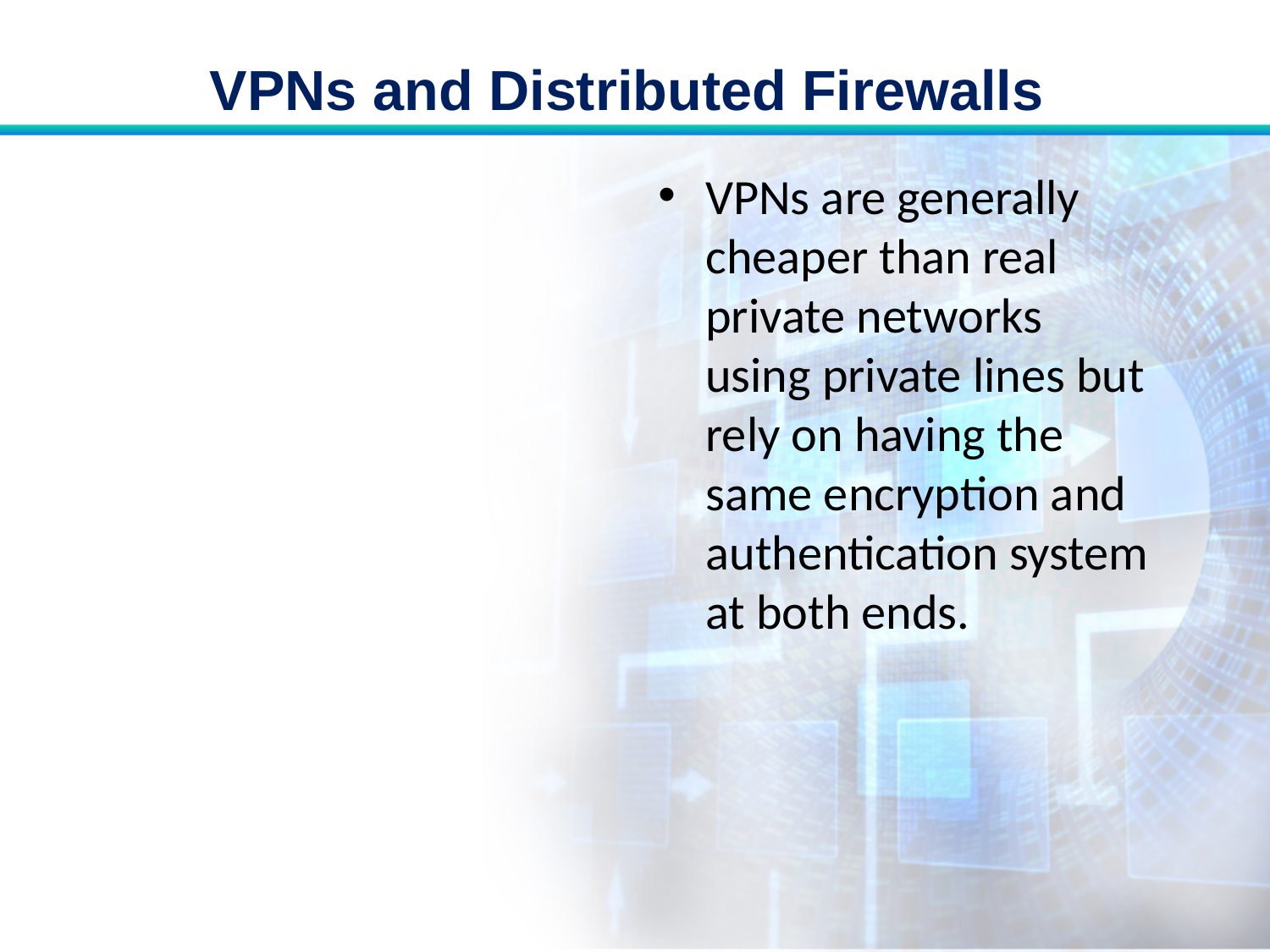

# VPNs and Distributed Firewalls
VPNs are generally cheaper than real private networks using private lines but rely on having the same encryption and authentication system at both ends.